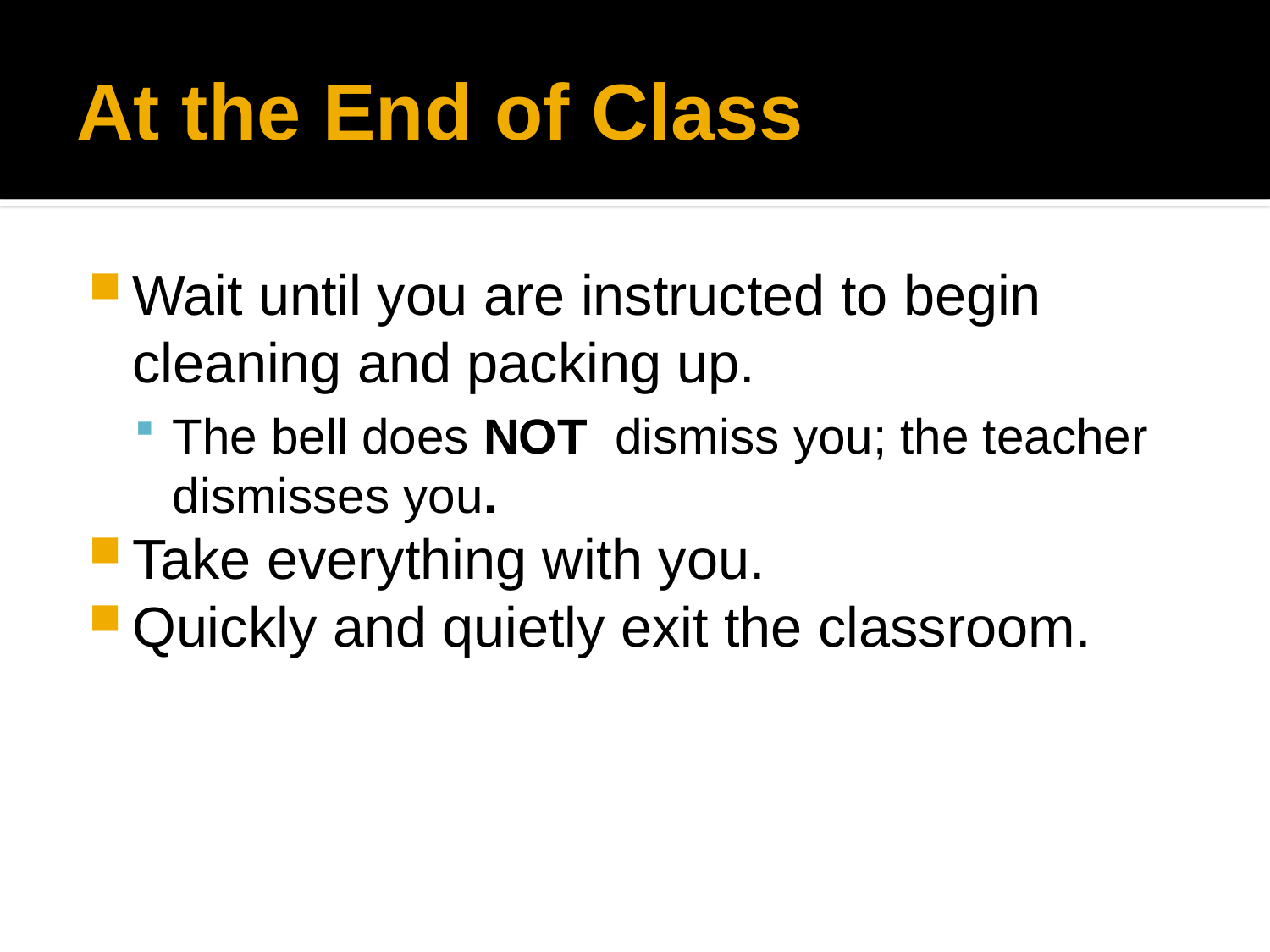

# At the End of Class
Wait until you are instructed to begin cleaning and packing up.
The bell does NOT  dismiss you; the teacher dismisses you.
Take everything with you.
Quickly and quietly exit the classroom.